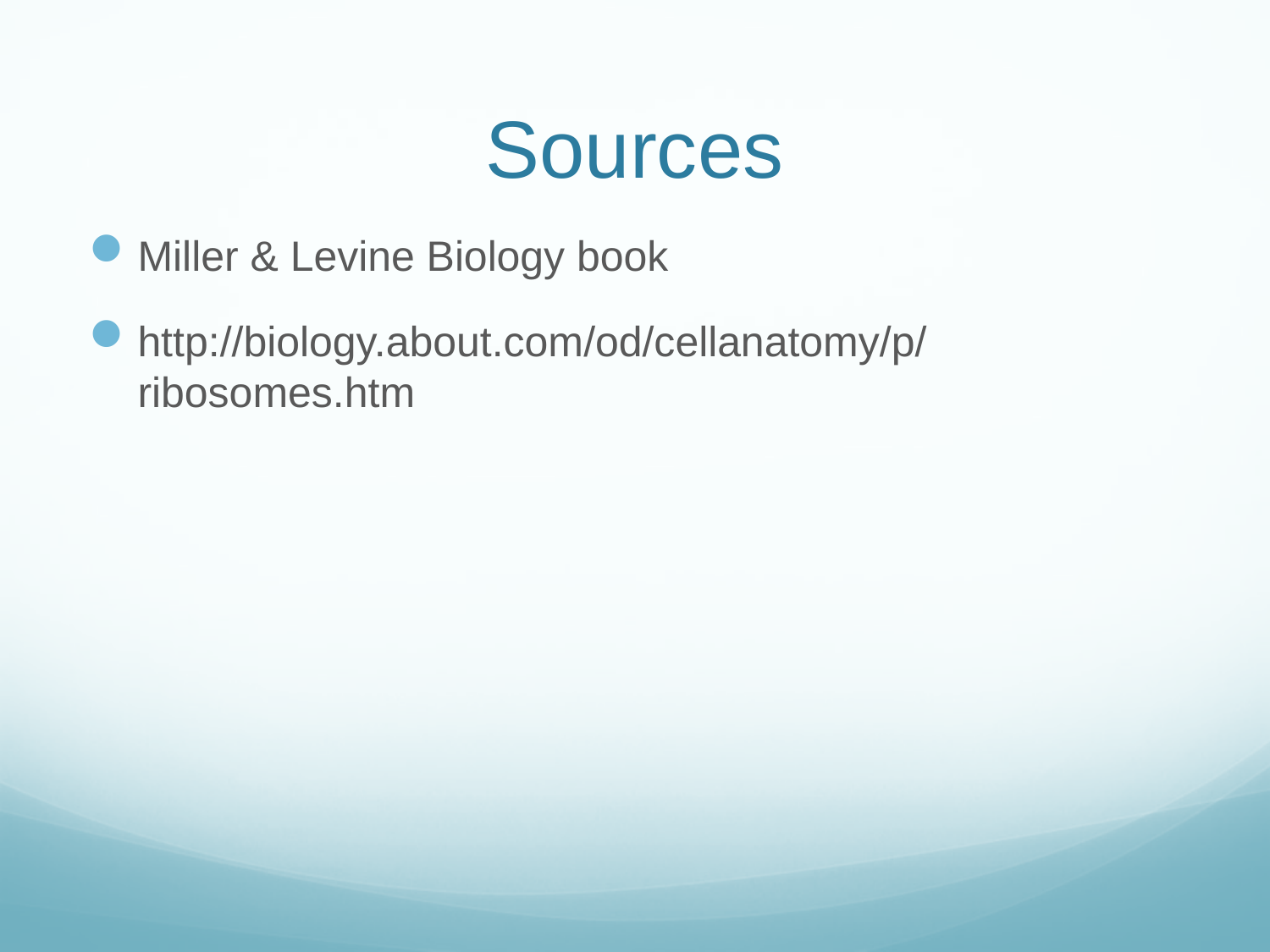

# Sources
Miller & Levine Biology book
http://biology.about.com/od/cellanatomy/p/ribosomes.htm